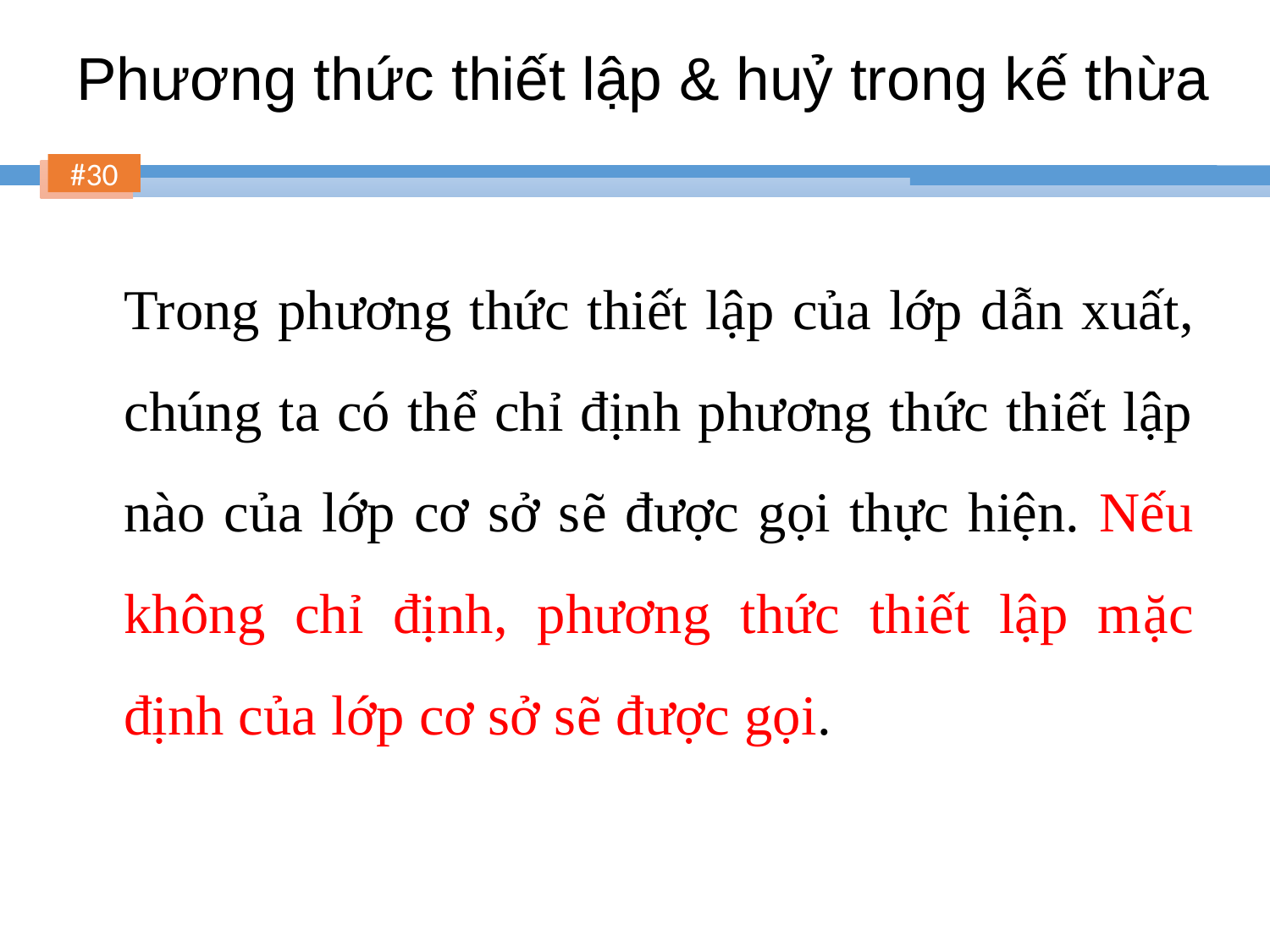

Phương thức thiết lập & huỷ trong kế thừa
Trong phương thức thiết lập của lớp dẫn xuất, chúng ta có thể chỉ định phương thức thiết lập nào của lớp cơ sở sẽ được gọi thực hiện. Nếu không chỉ định, phương thức thiết lập mặc định của lớp cơ sở sẽ được gọi.
30